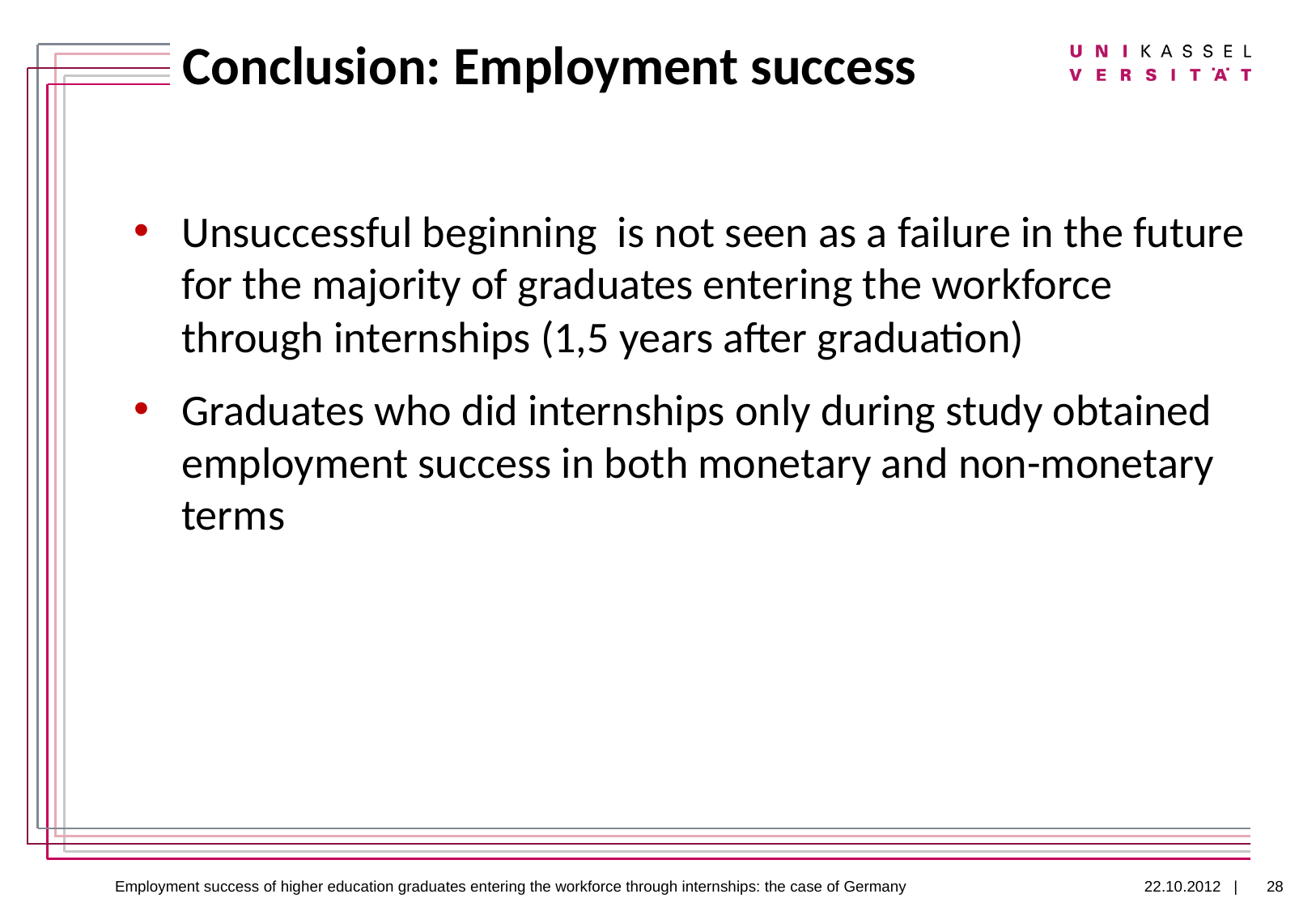

# Conclusion: Employment success
Unsuccessful beginning  is not seen as a failure in the future for the majority of graduates entering the workforce through internships (1,5 years after graduation)
Graduates who did internships only during study obtained employment success in both monetary and non-monetary terms

28